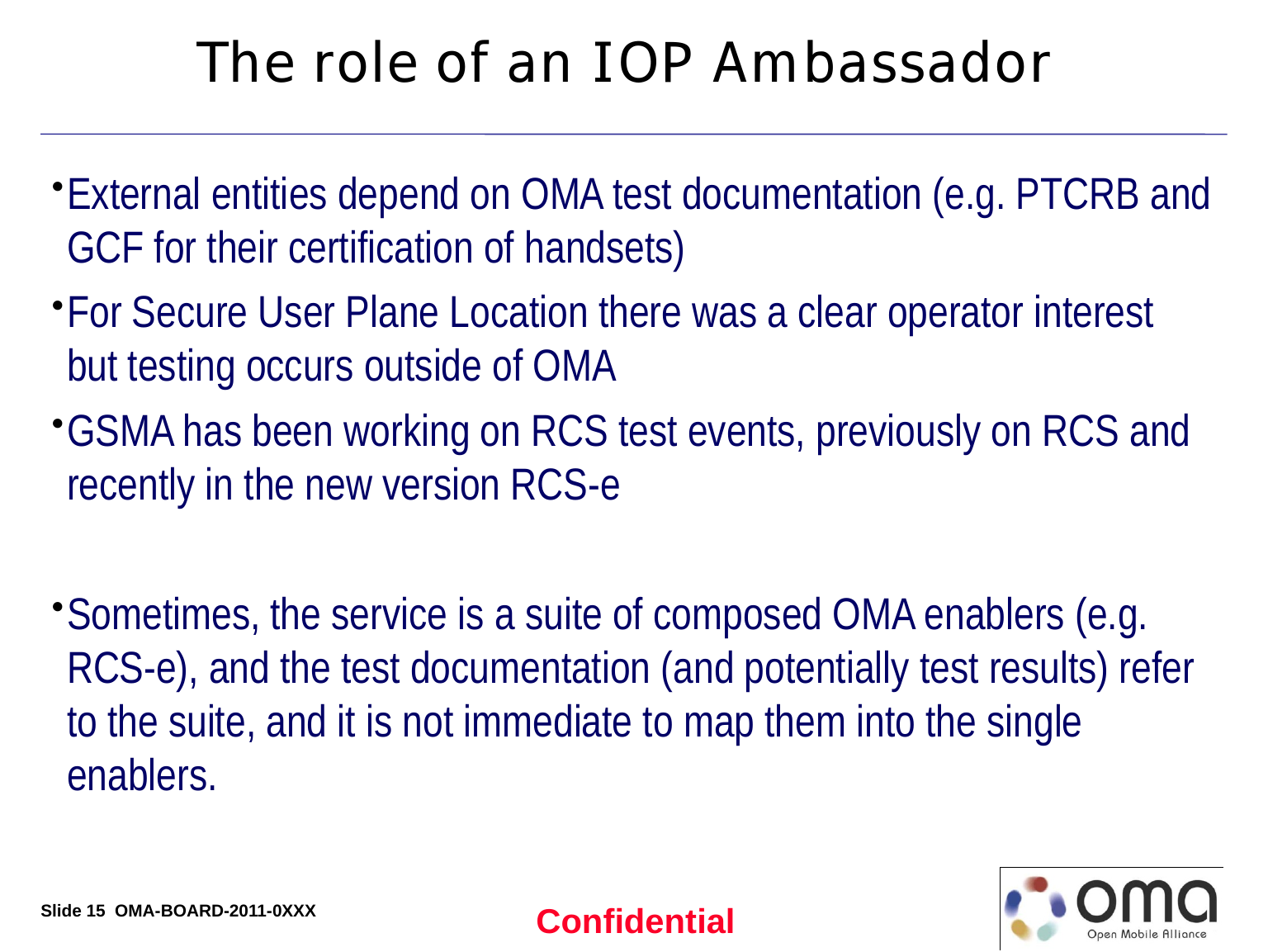

# The role of an IOP Ambassador
External entities depend on OMA test documentation (e.g. PTCRB and GCF for their certification of handsets)
For Secure User Plane Location there was a clear operator interest but testing occurs outside of OMA
GSMA has been working on RCS test events, previously on RCS and recently in the new version RCS-e

Sometimes, the service is a suite of composed OMA enablers (e.g. RCS-e), and the test documentation (and potentially test results) refer to the suite, and it is not immediate to map them into the single enablers.